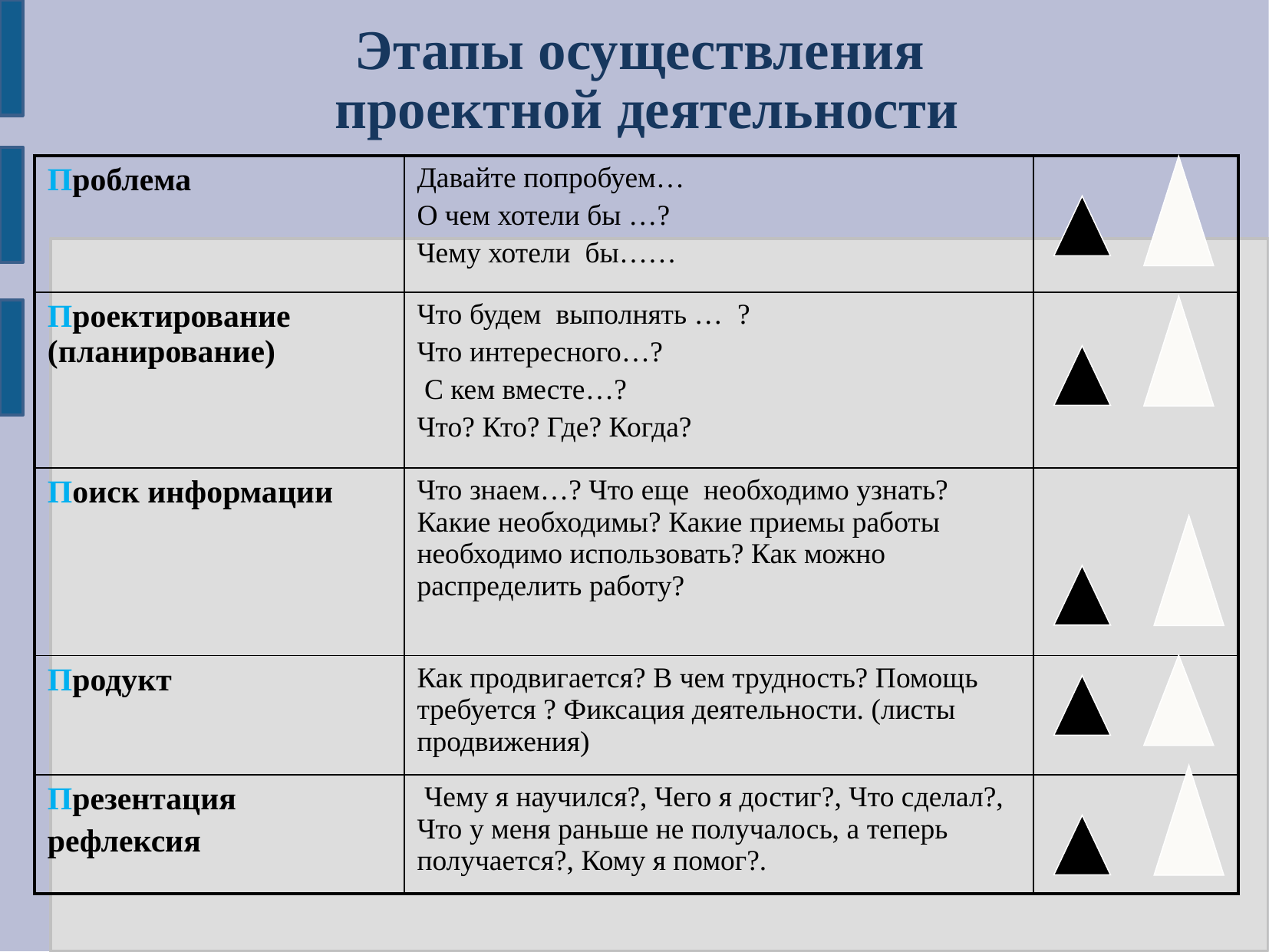

Этапы осуществления
 проектной деятельности
| Проблема | Давайте попробуем… О чем хотели бы …? Чему хотели бы…… |  |
| --- | --- | --- |
| Проектирование (планирование) | Что будем выполнять … ? Что интересного…? С кем вместе…? Что? Кто? Где? Когда? |  |
| Поиск информации | Что знаем…? Что еще необходимо узнать? Какие необходимы? Какие приемы работы необходимо использовать? Как можно распределить работу? |  |
| Продукт | Как продвигается? В чем трудность? Помощь требуется ? Фиксация деятельности. (листы продвижения) |  |
| Презентация рефлексия | Чему я научился?, Чего я достиг?, Что сделал?, Что у меня раньше не получалось, а теперь получается?, Кому я помог?. |  |